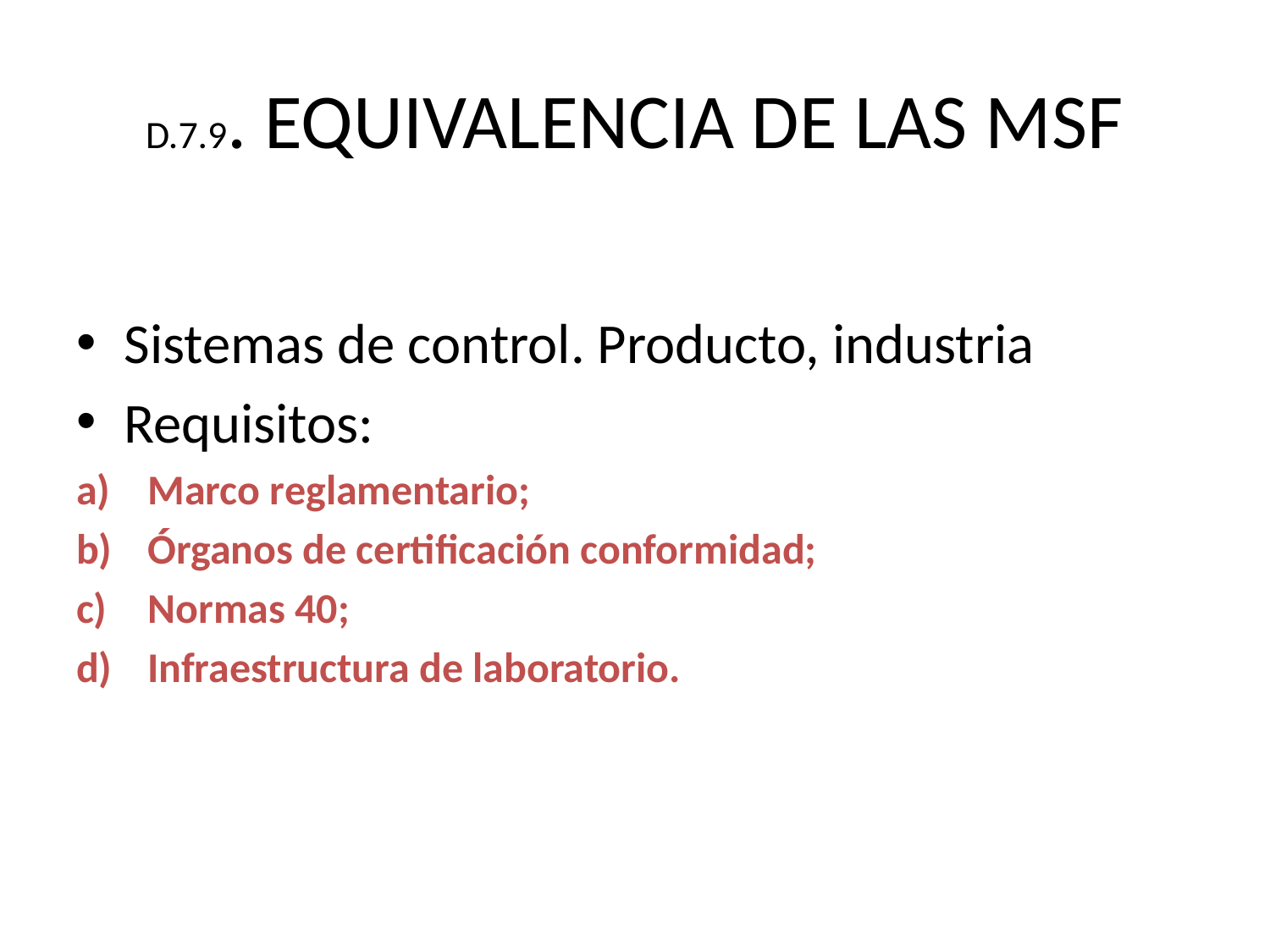

# D.7.9. EQUIVALENCIA DE LAS MSF

Sistemas de control. Producto, industria
Requisitos:
Marco reglamentario;
Órganos de certificación conformidad;
Normas 40;
Infraestructura de laboratorio.